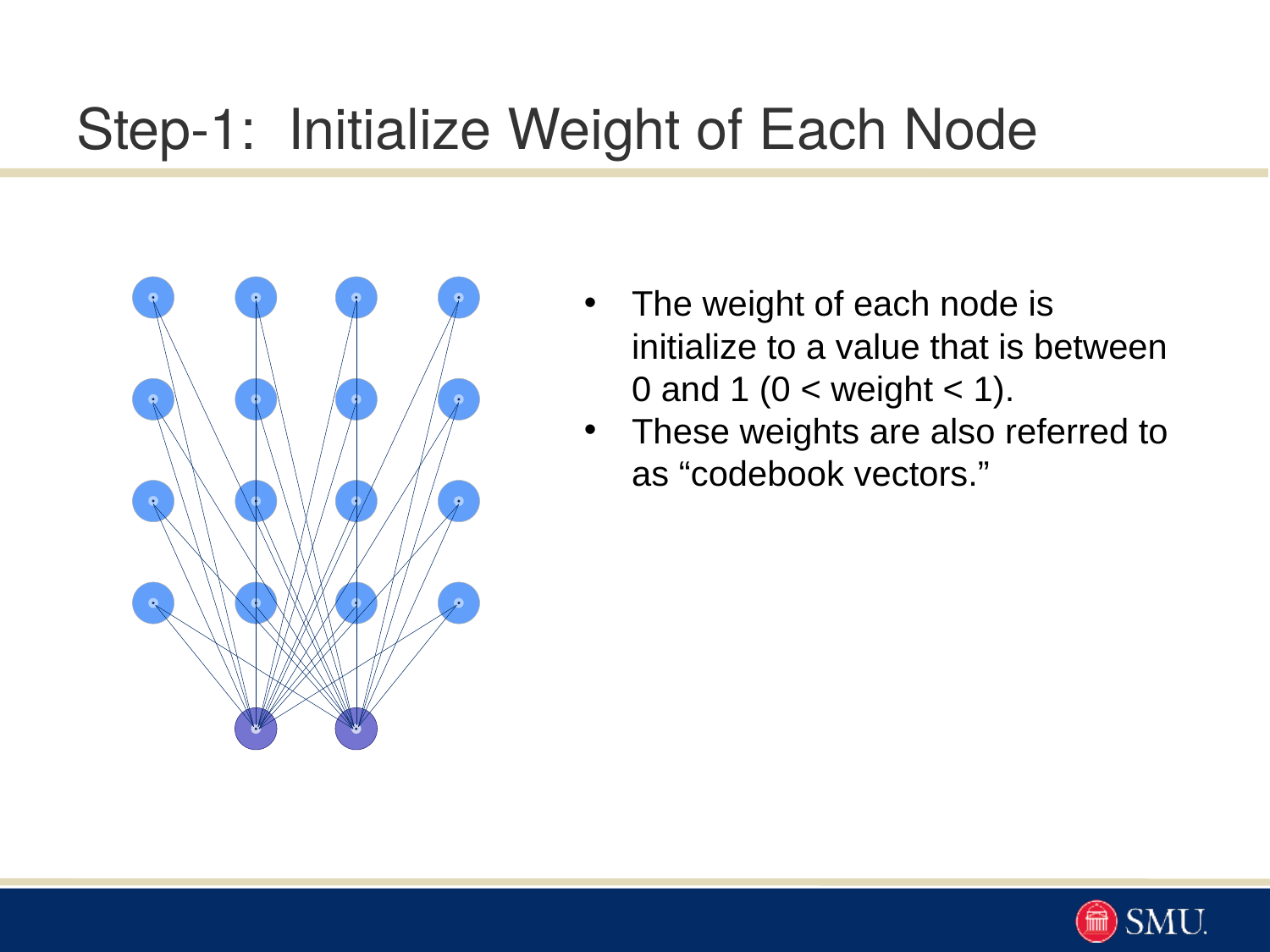

# Step-1:  Initialize Weight of Each Node
The weight of each node is initialize to a value that is between 0 and 1 (0 < weight < 1).
These weights are also referred to as “codebook vectors.”